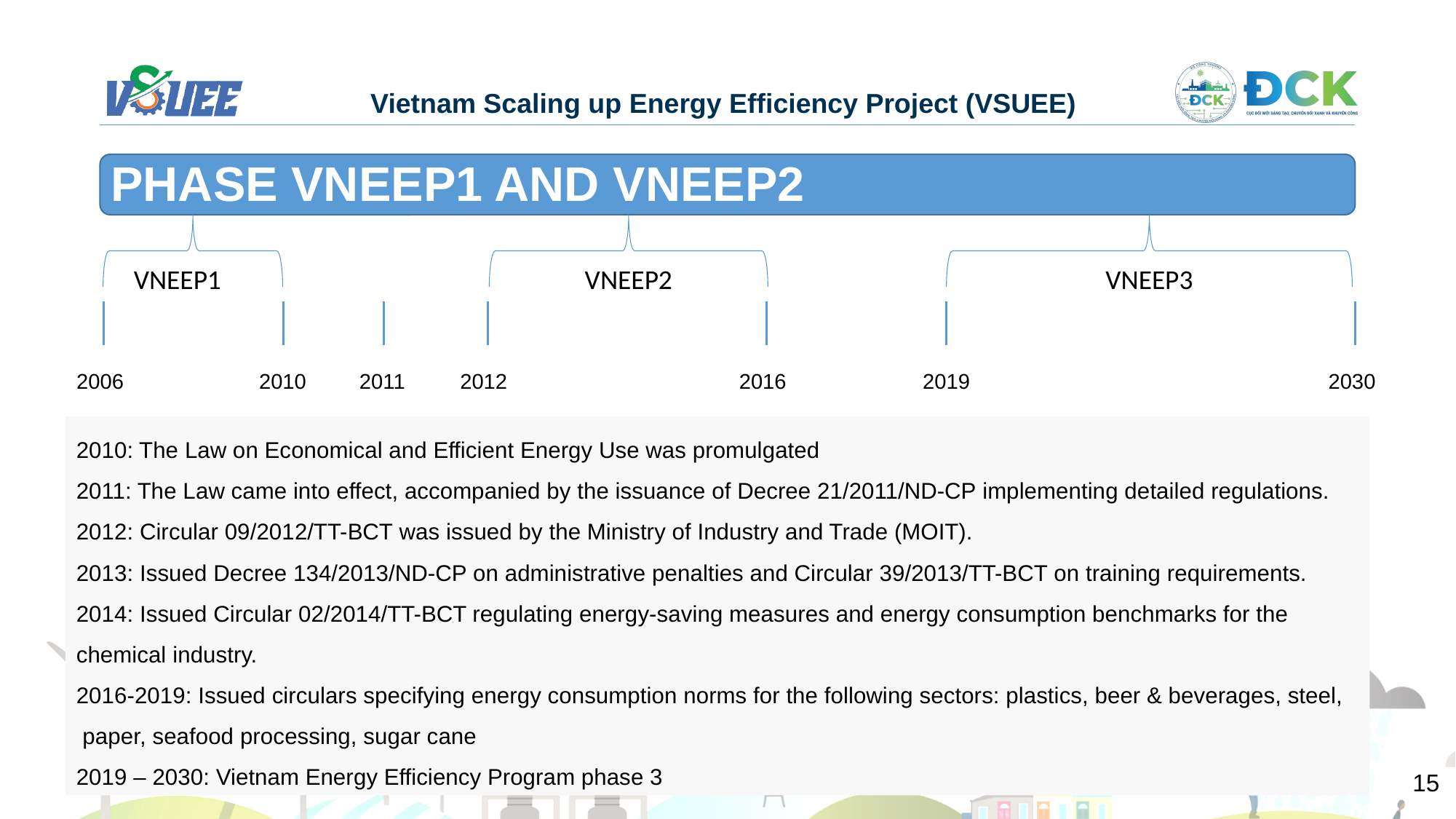

PHASE VNEEP1 AND VNEEP2

VNEEP1
VNEEP2
VNEEP3
2006
2010
2011
2012
2016
2019
2030
2010: The Law on Economical and Efficient Energy Use was promulgated
2011: The Law came into effect, accompanied by the issuance of Decree 21/2011/ND-CP implementing detailed regulations.
2012: Circular 09/2012/TT-BCT was issued by the Ministry of Industry and Trade (MOIT).
2013: Issued Decree 134/2013/ND-CP on administrative penalties and Circular 39/2013/TT-BCT on training requirements.
2014: Issued Circular 02/2014/TT-BCT regulating energy-saving measures and energy consumption benchmarks for the chemical industry.
2016-2019: Issued circulars specifying energy consumption norms for the following sectors: plastics, beer & beverages, steel,  paper, seafood processing, sugar cane
2019 – 2030: Vietnam Energy Efficiency Program phase 3
15